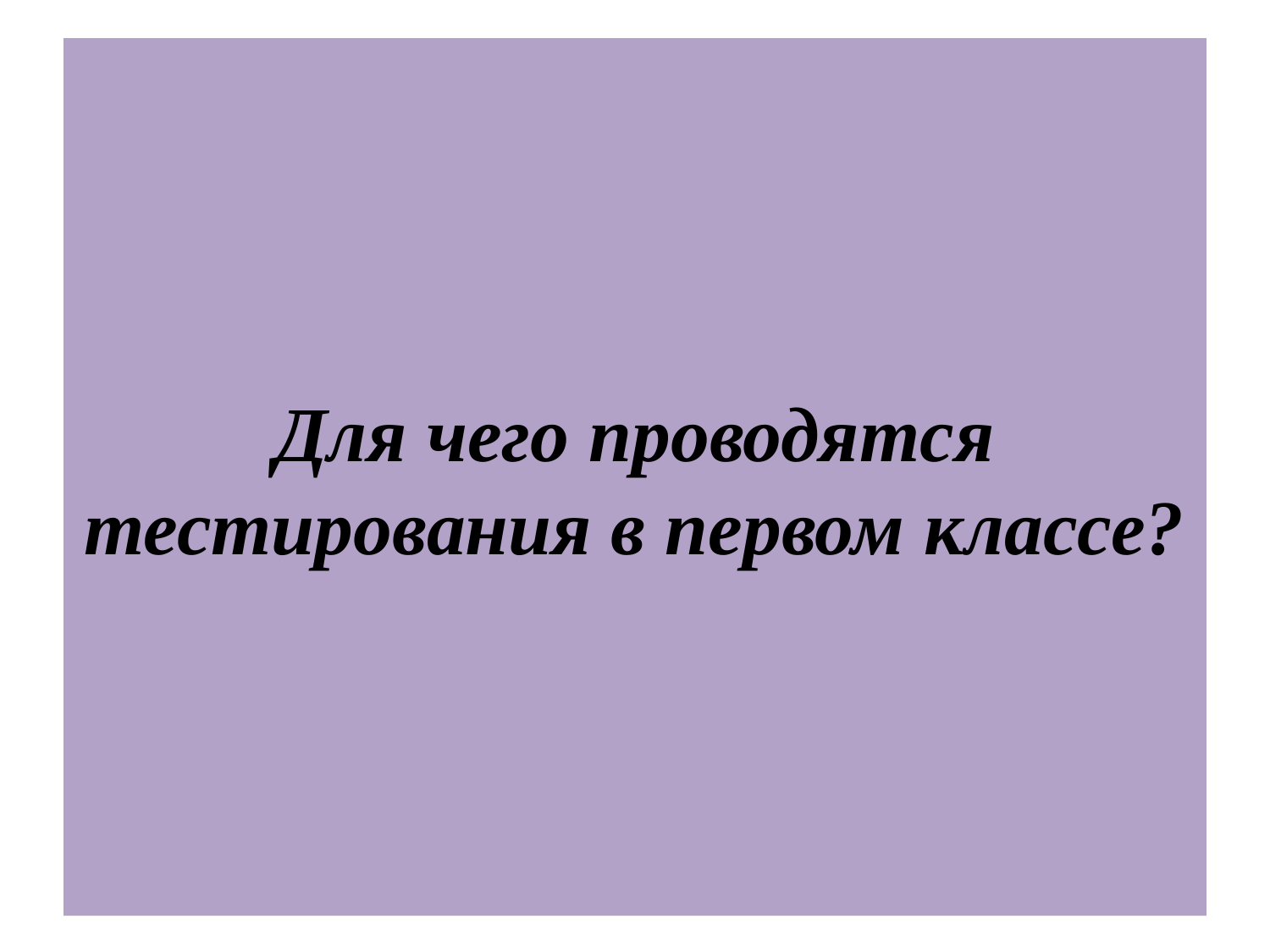

# Для чего проводятся тестирования в первом классе?